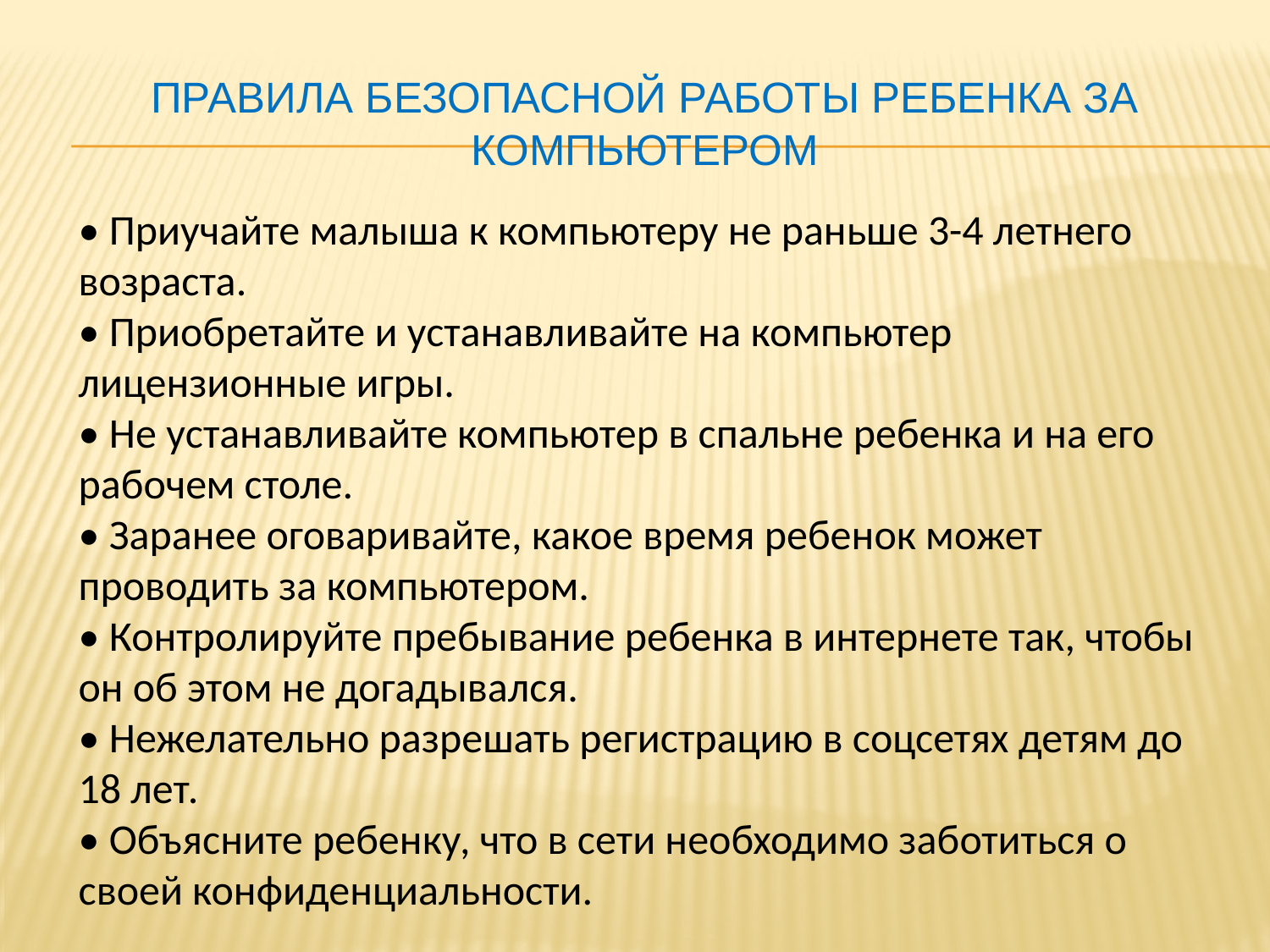

# Правила безопасной работы ребенка за компьютером
• Приучайте малыша к компьютеру не раньше 3-4 летнего возраста.
• Приобретайте и устанавливайте на компьютер лицензионные игры.
• Не устанавливайте компьютер в спальне ребенка и на его рабочем столе.
• Заранее оговаривайте, какое время ребенок может проводить за компьютером.
• Контролируйте пребывание ребенка в интернете так, чтобы он об этом не догадывался.
• Нежелательно разрешать регистрацию в соцсетях детям до 18 лет.
• Объясните ребенку, что в сети необходимо заботиться о своей конфиденциальности.